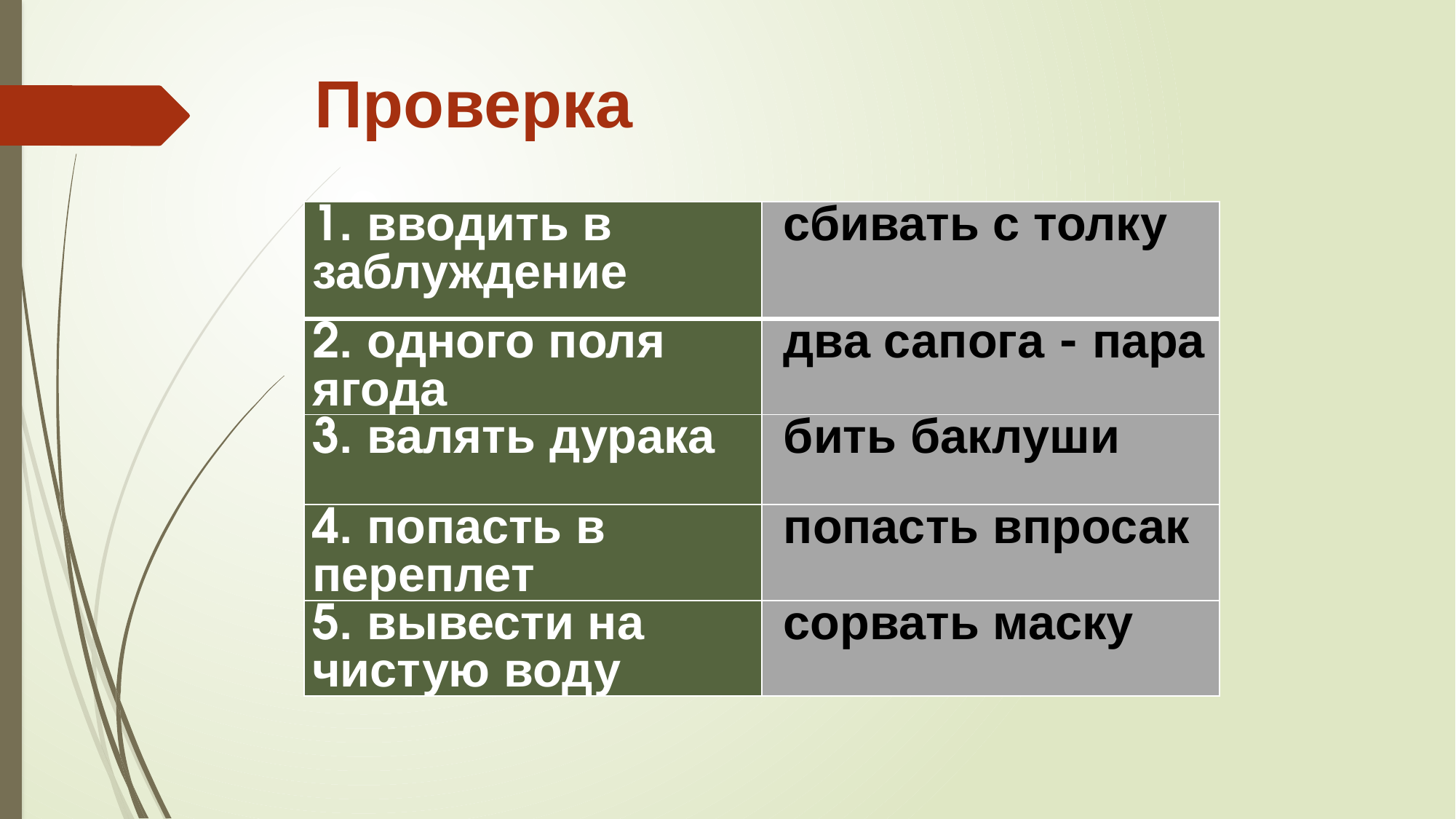

# Проверка
| 1. вводить в заблуждение | сбивать с толку |
| --- | --- |
| 2. одного поля ягода | два сапога - пара |
| 3. валять дурака | бить баклуши |
| 4. попасть в переплет | попасть впросак |
| 5. вывести на чистую воду | сорвать маску |